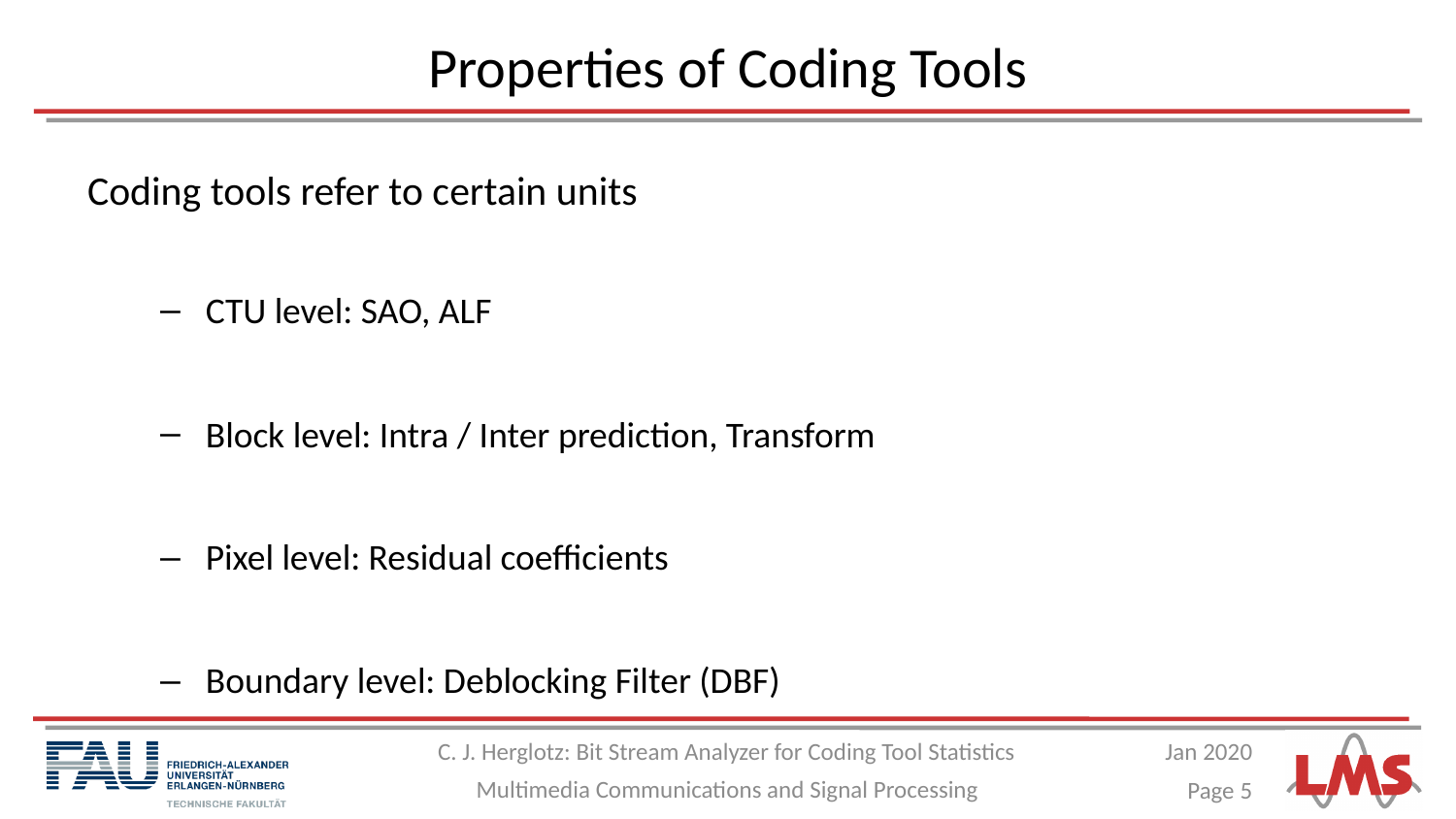

# Properties of Coding Tools
Coding tools refer to certain units

CTU level: SAO, ALF

Block level: Intra / Inter prediction, Transform

Pixel level: Residual coefficients

Boundary level: Deblocking Filter (DBF)